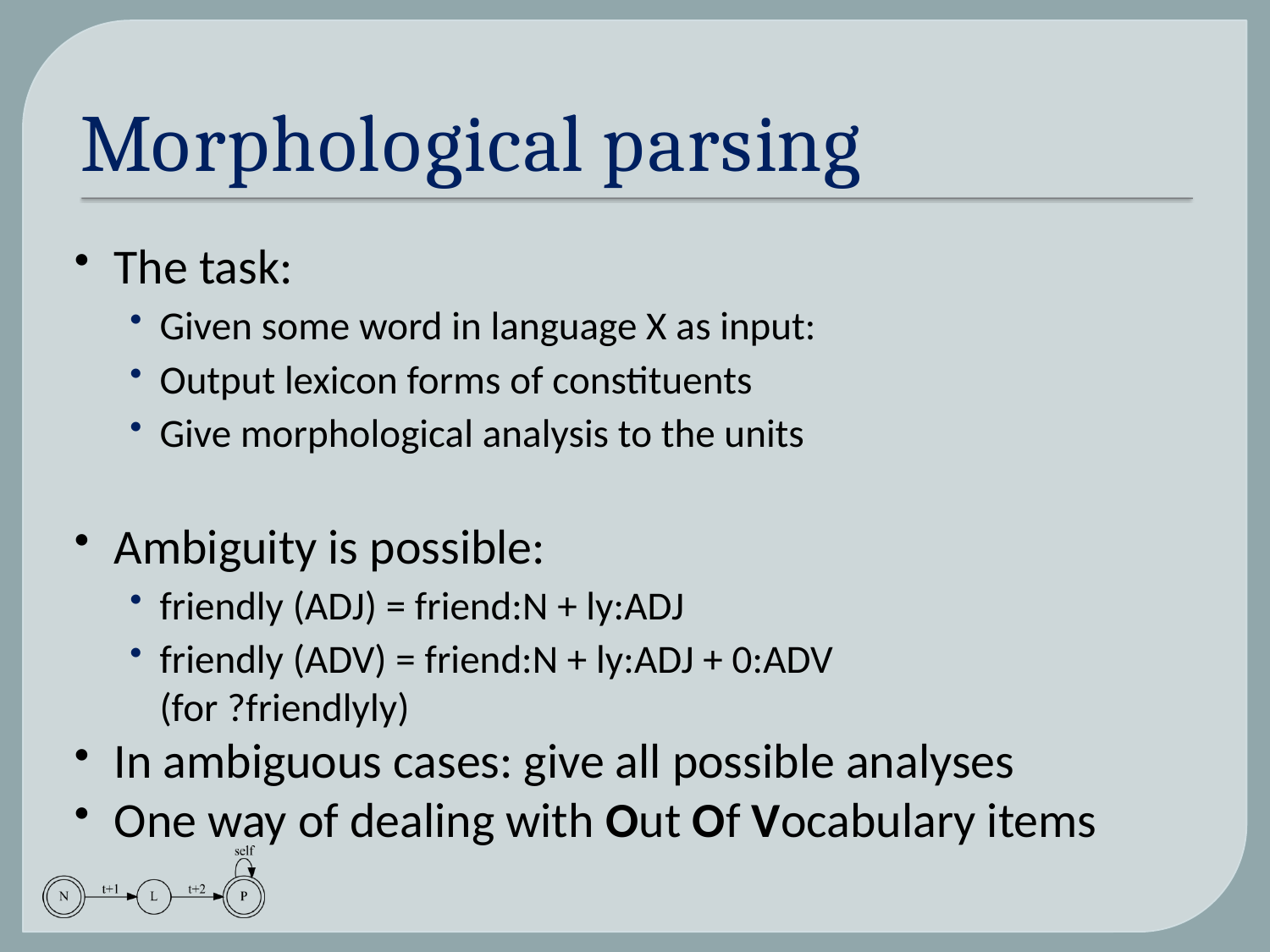

# Morphological parsing
The task:
Given some word in language X as input:
Output lexicon forms of constituents
Give morphological analysis to the units

Ambiguity is possible:
friendly (ADJ) = friend:N + ly:ADJ
friendly (ADV) = friend:N + ly:ADJ + 0:ADV
(for ?friendlyly)
In ambiguous cases: give all possible analyses
One way of dealing with Out Of Vocabulary items